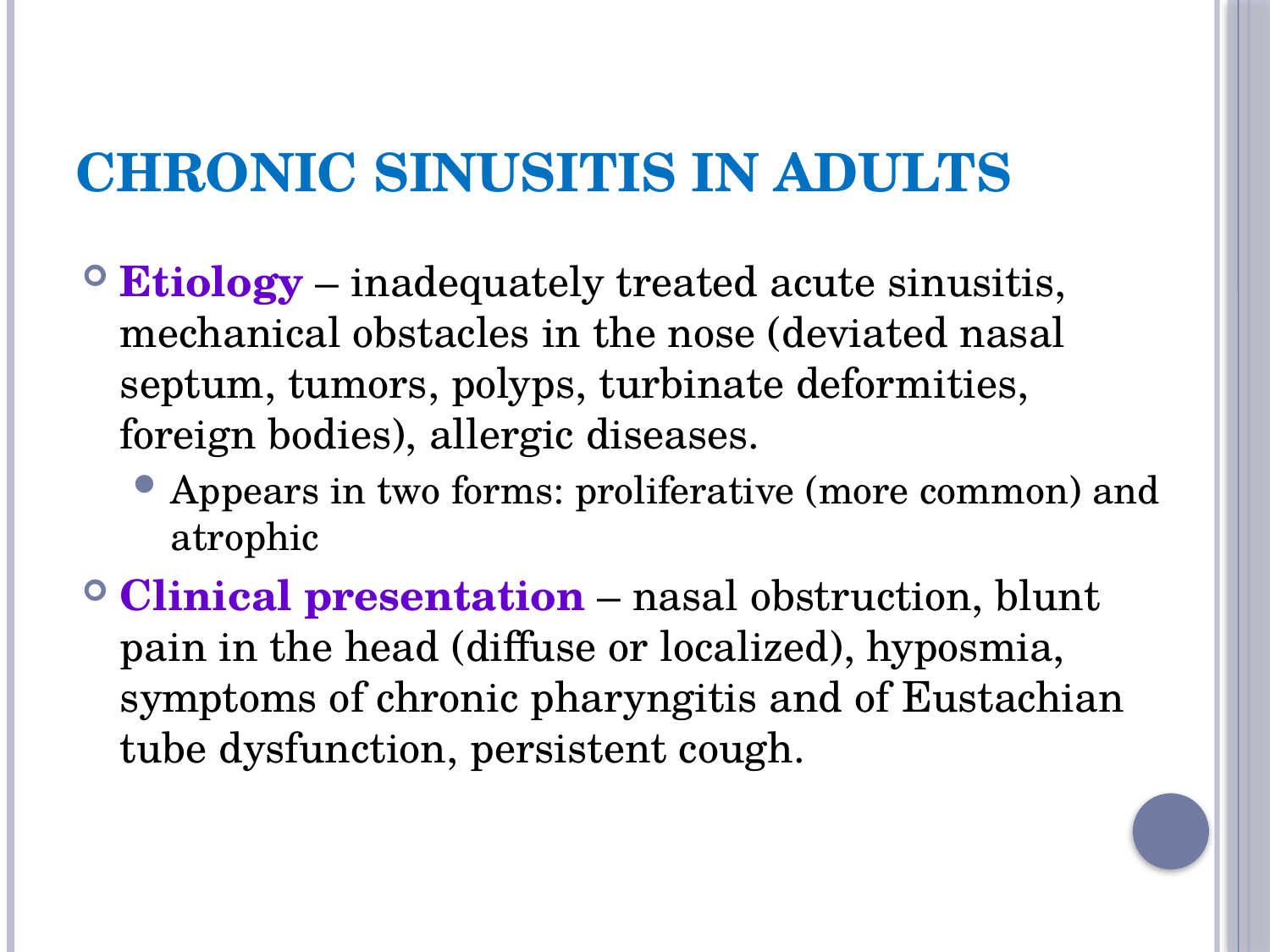

# Chronic sinusitis in adults
Etiology – inadequately treated acute sinusitis, mechanical obstacles in the nose (deviated nasal septum, tumors, polyps, turbinate deformities, foreign bodies), allergic diseases.
Appears in two forms: proliferative (more common) and atrophic
Clinical presentation – nasal obstruction, blunt pain in the head (diffuse or localized), hyposmia, symptoms of chronic pharyngitis and of Eustachian tube dysfunction, persistent cough.